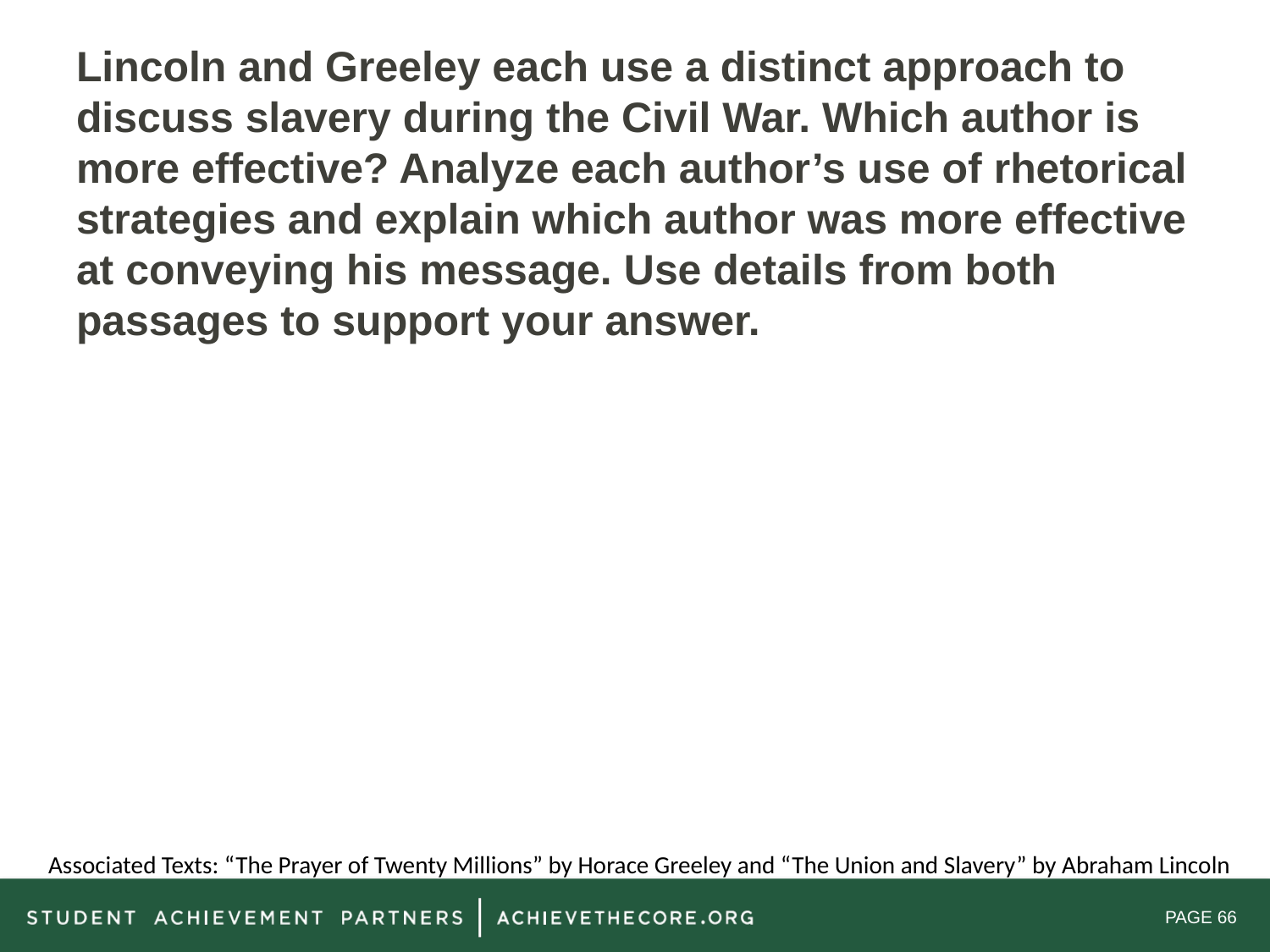

Lincoln and Greeley each use a distinct approach to discuss slavery during the Civil War. Which author is more effective? Analyze each author’s use of rhetorical strategies and explain which author was more effective at conveying his message. Use details from both passages to support your answer.
Associated Texts: “The Prayer of Twenty Millions” by Horace Greeley and “The Union and Slavery” by Abraham Lincoln